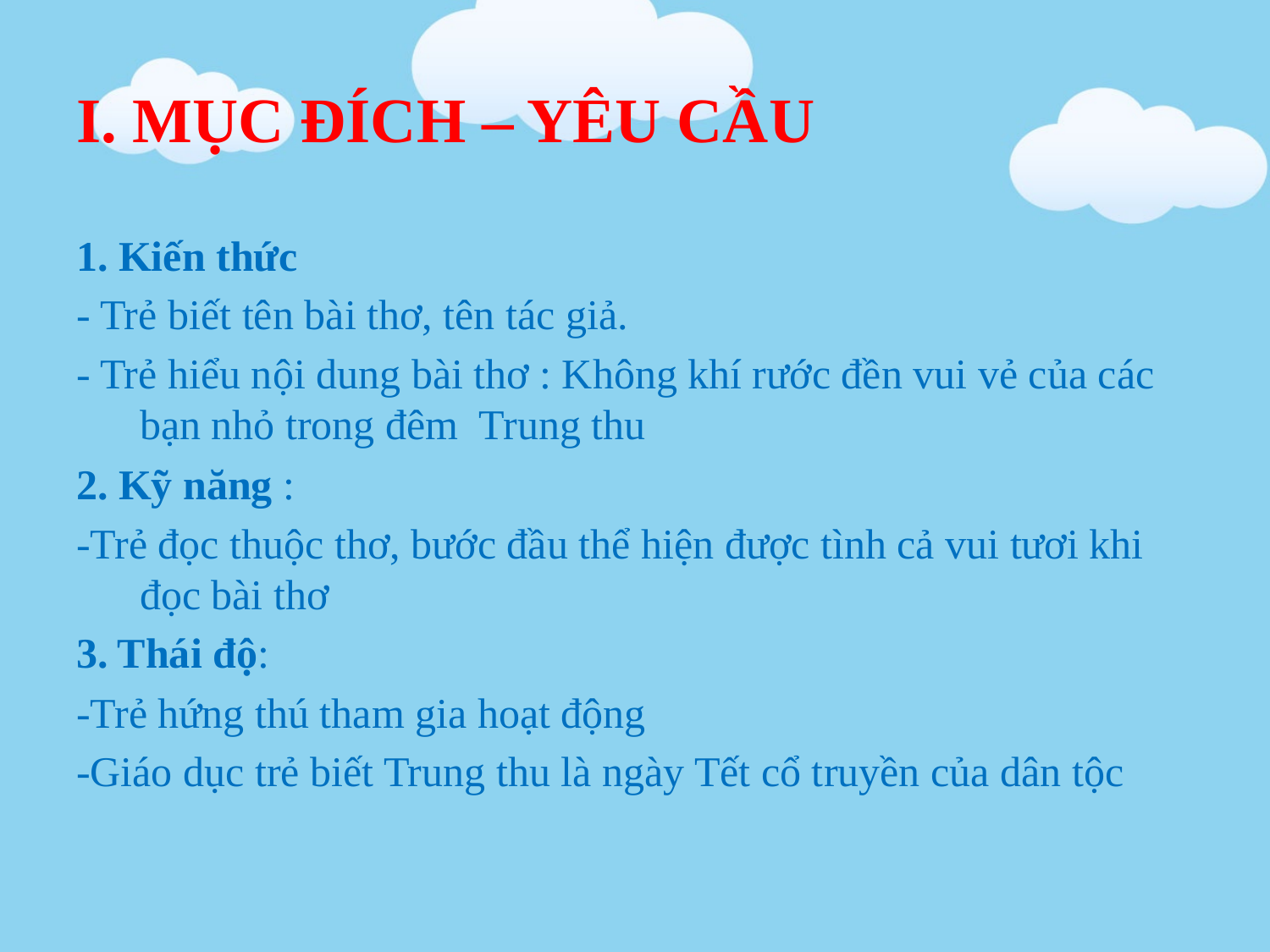

# I. MỤC ĐÍCH – YÊU CẦU
1. Kiến thức
- Trẻ biết tên bài thơ, tên tác giả.
- Trẻ hiểu nội dung bài thơ : Không khí rước đền vui vẻ của các bạn nhỏ trong đêm  Trung thu
2. Kỹ năng :
-Trẻ đọc thuộc thơ, bước đầu thể hiện được tình cả vui tươi khi đọc bài thơ
3. Thái độ:
-Trẻ hứng thú tham gia hoạt động
-Giáo dục trẻ biết Trung thu là ngày Tết cổ truyền của dân tộc